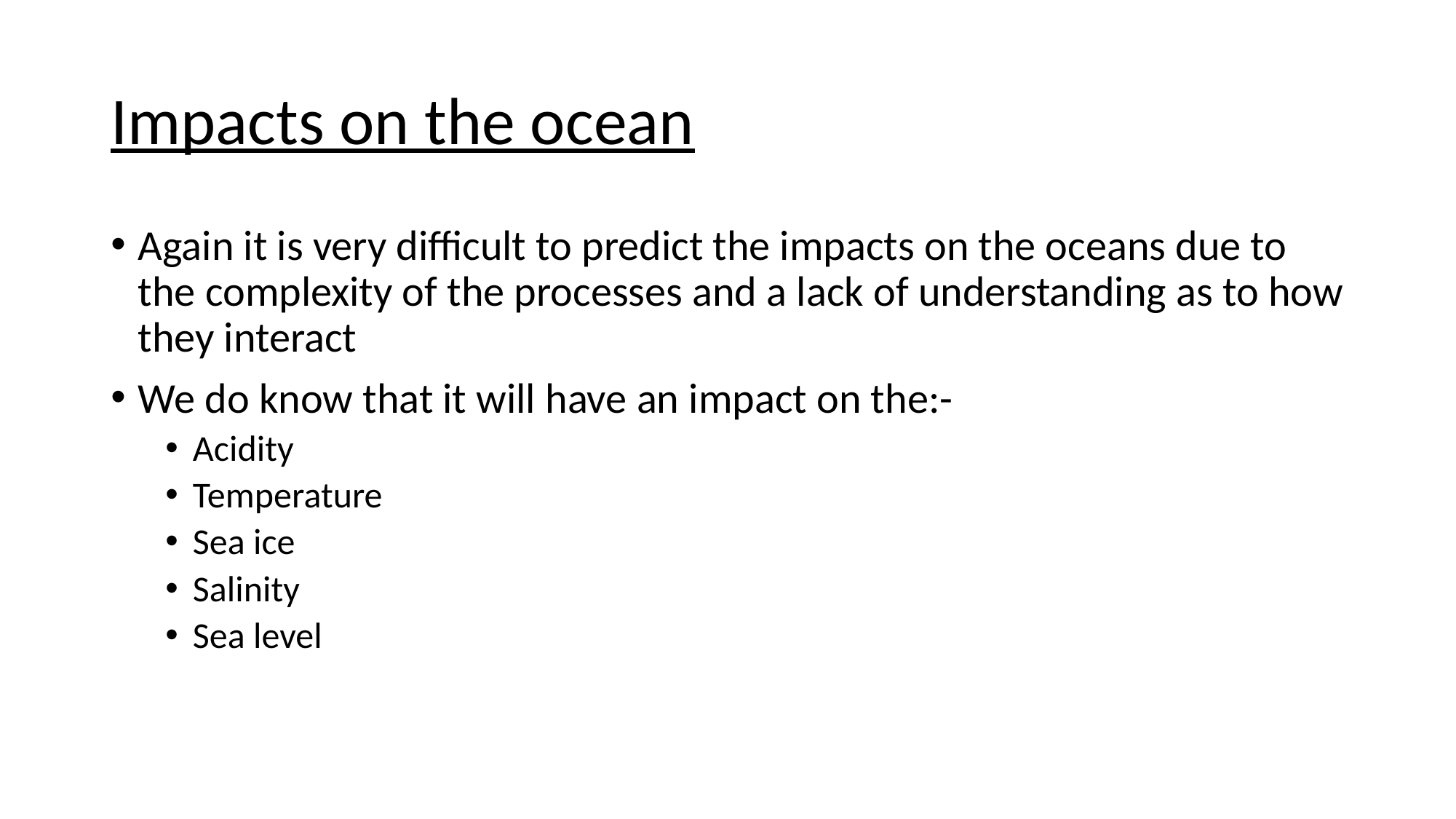

# Impacts on the ocean
Again it is very difficult to predict the impacts on the oceans due to the complexity of the processes and a lack of understanding as to how they interact
We do know that it will have an impact on the:-
Acidity
Temperature
Sea ice
Salinity
Sea level